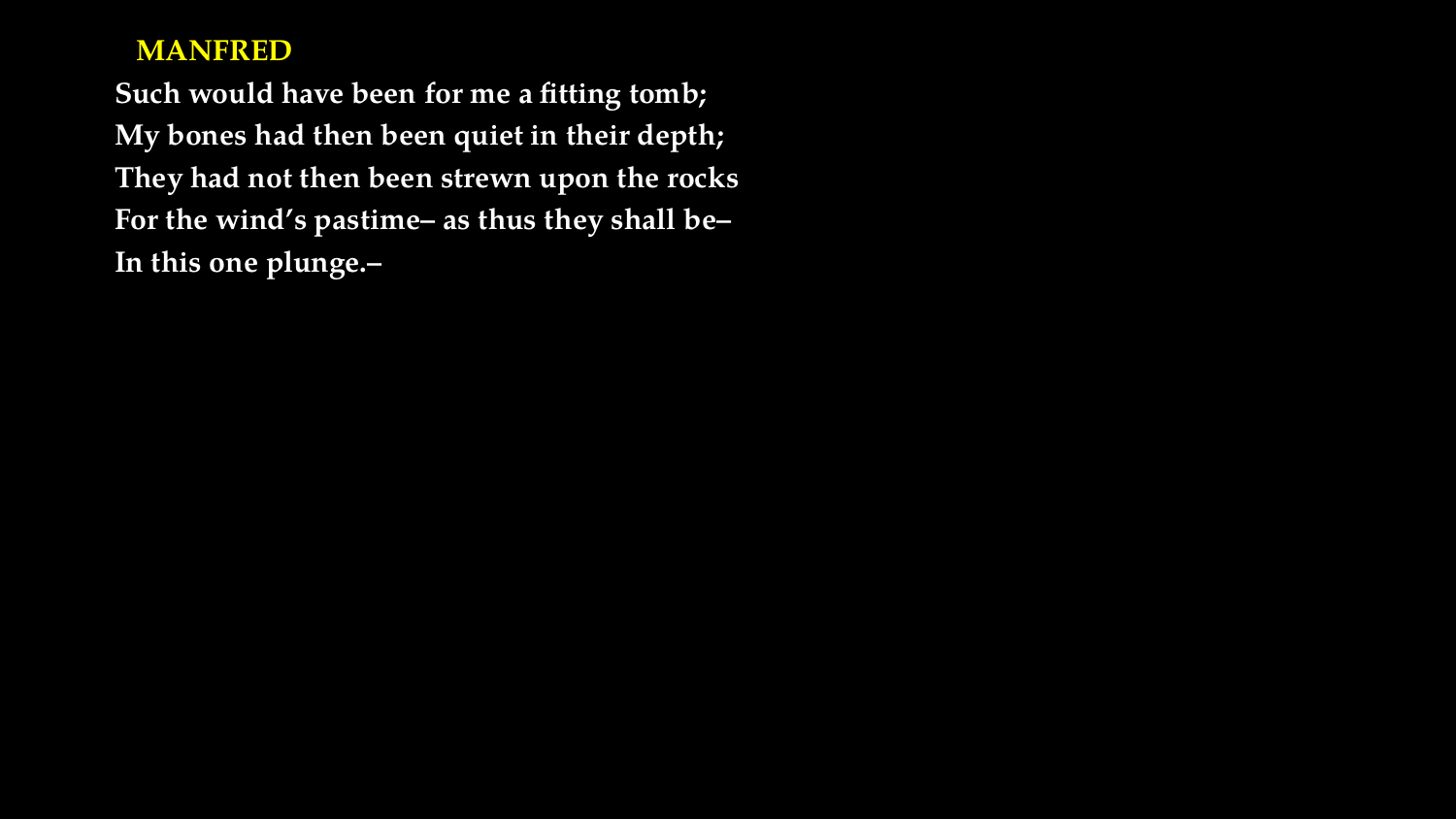

# Manfred Such would have been for me a fitting tomb; My bones had then been quiet in their depth; They had not then been strewn upon the rocks For the wind’s pastime– as thus they shall be– In this one plunge.–